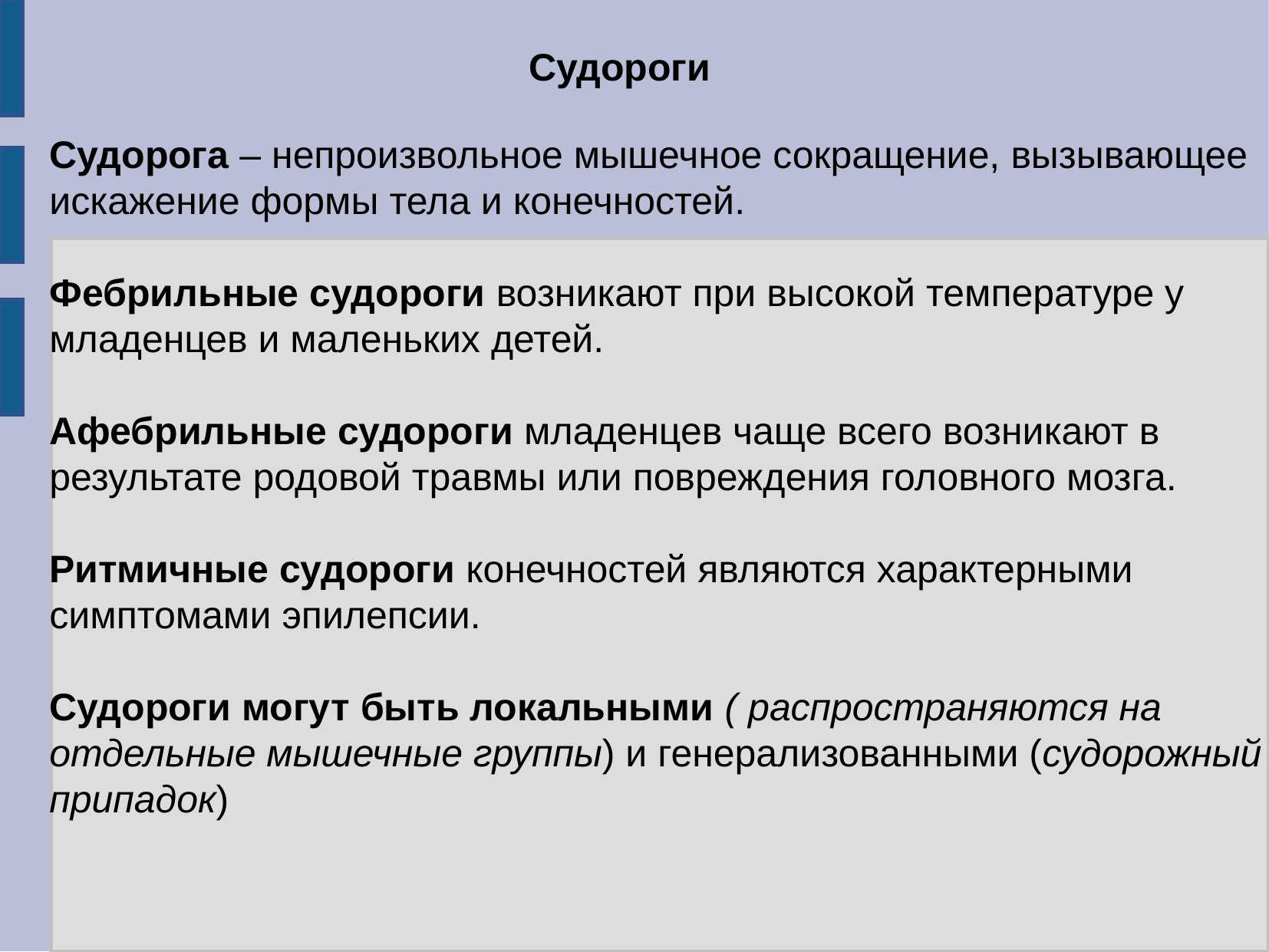

# Судороги
Судорога – непроизвольное мышечное сокращение, вызывающее искажение формы тела и конечностей.

Фебрильные судороги возникают при высокой температуре у младенцев и маленьких детей.

Афебрильные судороги младенцев чаще всего возникают в результате родовой травмы или повреждения головного мозга.

Ритмичные судороги конечностей являются характерными симптомами эпилепсии.

Судороги могут быть локальными ( распространяются на отдельные мышечные группы) и генерализованными (судорожный припадок)